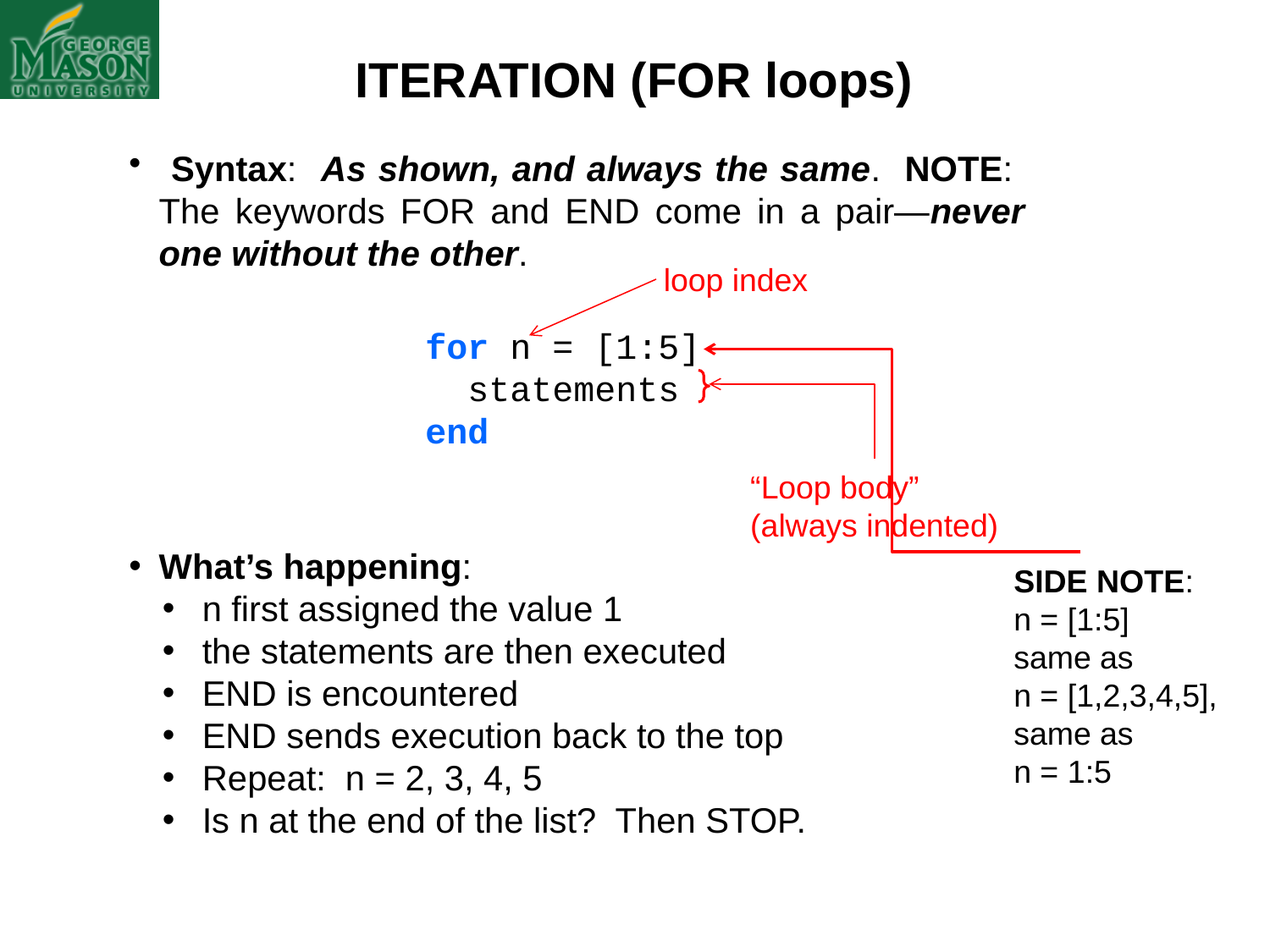

ITERATION (FOR loops)
 Syntax:  As shown, and always the same.  NOTE:  The keywords FOR and END come in a pair—never one without the other.

		  for n = [1:5]
	          statements
		  end

What’s happening:
 n first assigned the value 1
 the statements are then executed
 END is encountered
 END sends execution back to the top
 Repeat:  n = 2, 3, 4, 5
 Is n at the end of the list?  Then STOP.
loop index

“Loop body”
(always indented)
SIDE NOTE:
n = [1:5]
same as
n = [1,2,3,4,5],
same as
n = 1:5